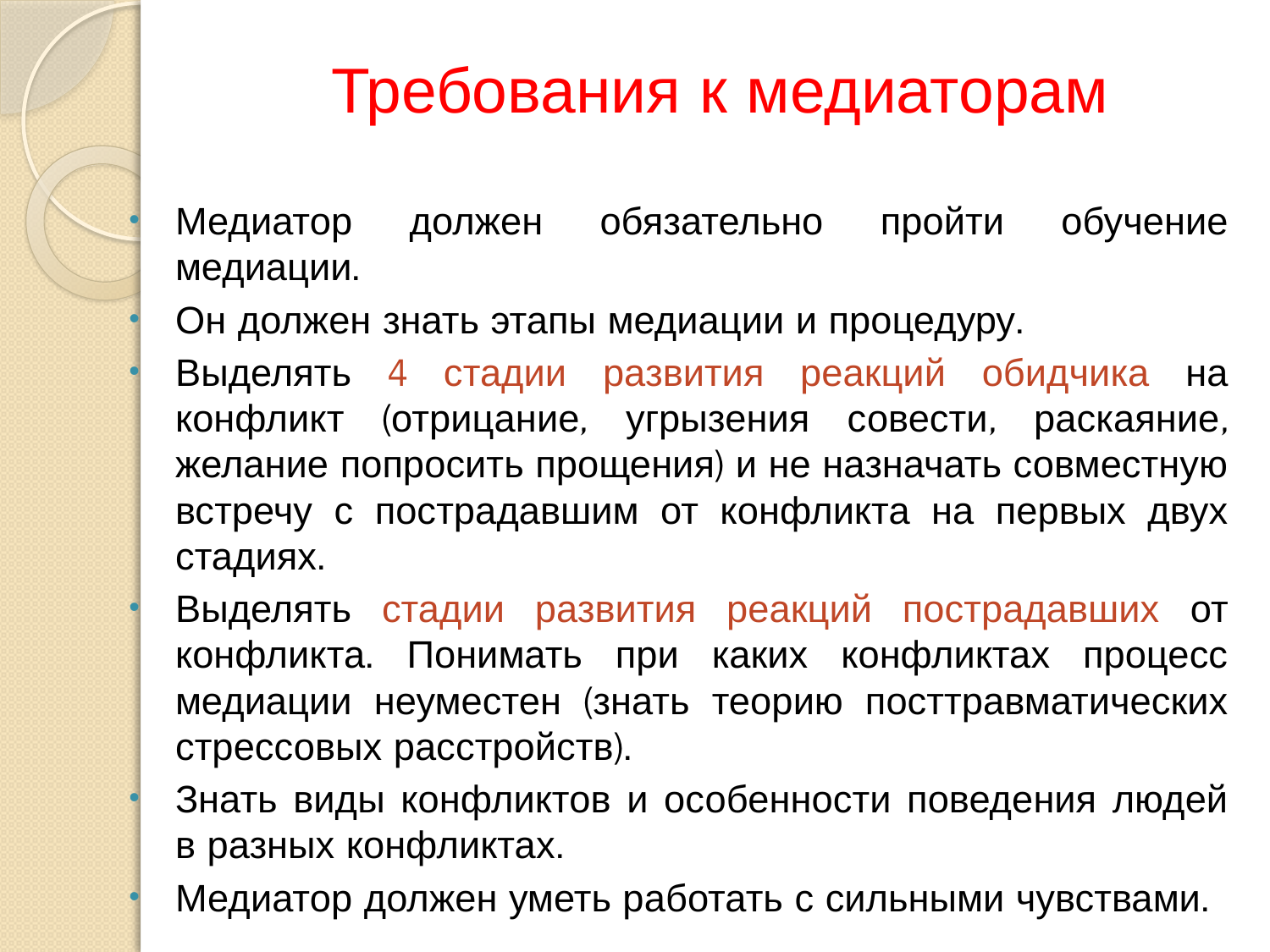

# Требования к медиаторам
Медиатор должен обязательно пройти обучение медиации.
Он должен знать этапы медиации и процедуру.
Выделять 4 стадии развития реакций обидчика на конфликт (отрицание, угрызения совести, раскаяние, желание попросить прощения) и не назначать совместную встречу с пострадавшим от конфликта на первых двух стадиях.
Выделять стадии развития реакций пострадавших от конфликта. Понимать при каких конфликтах процесс медиации неуместен (знать теорию посттравматических стрессовых расстройств).
Знать виды конфликтов и особенности поведения людей в разных конфликтах.
Медиатор должен уметь работать с сильными чувствами.